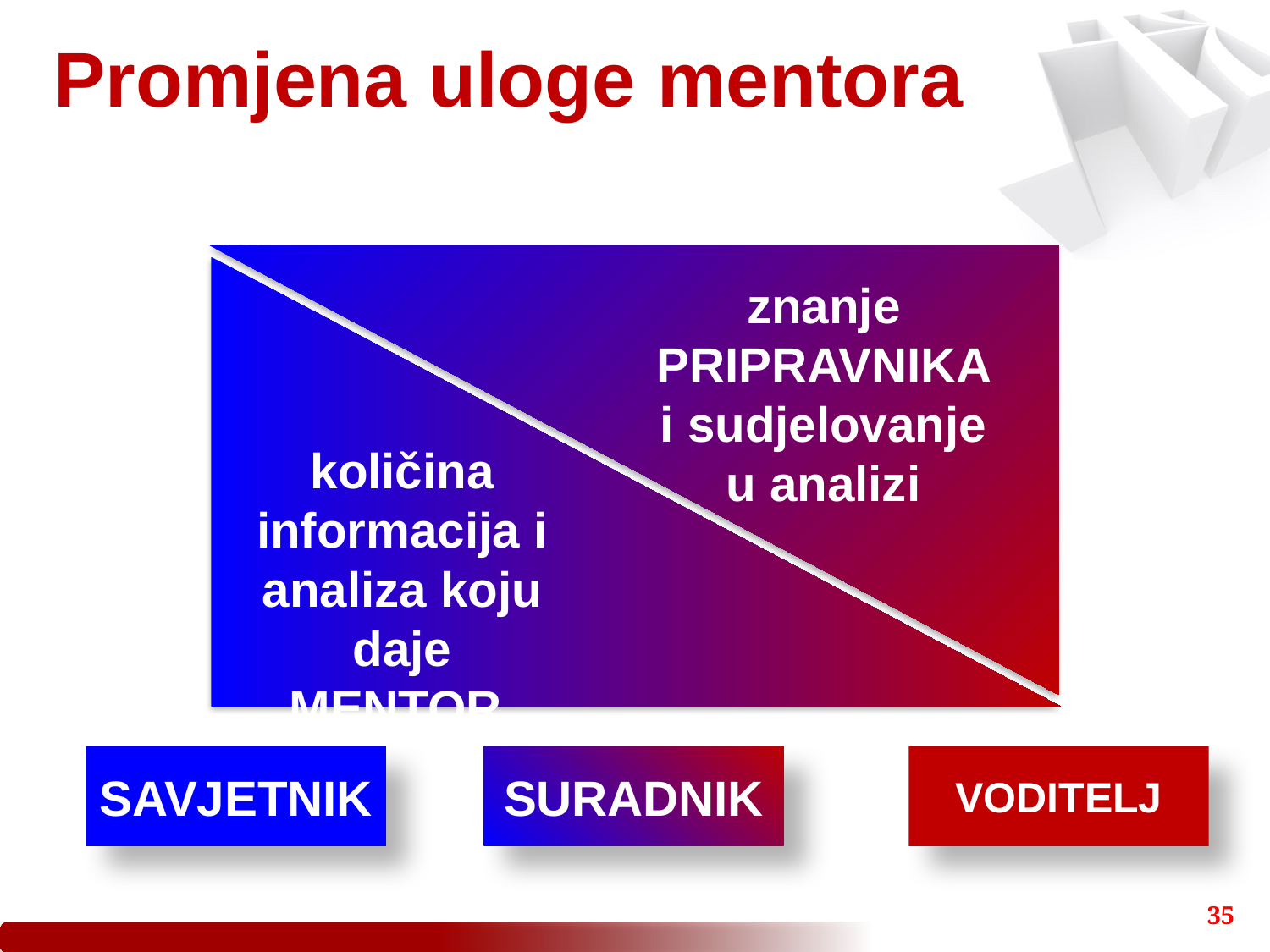

Promjena uloge mentora

znanje PRIPRAVNIKA i sudjelovanje u analizi
količina informacija i analiza koju daje MENTOR
SAVJETNIK
SURADNIK
VODITELJ